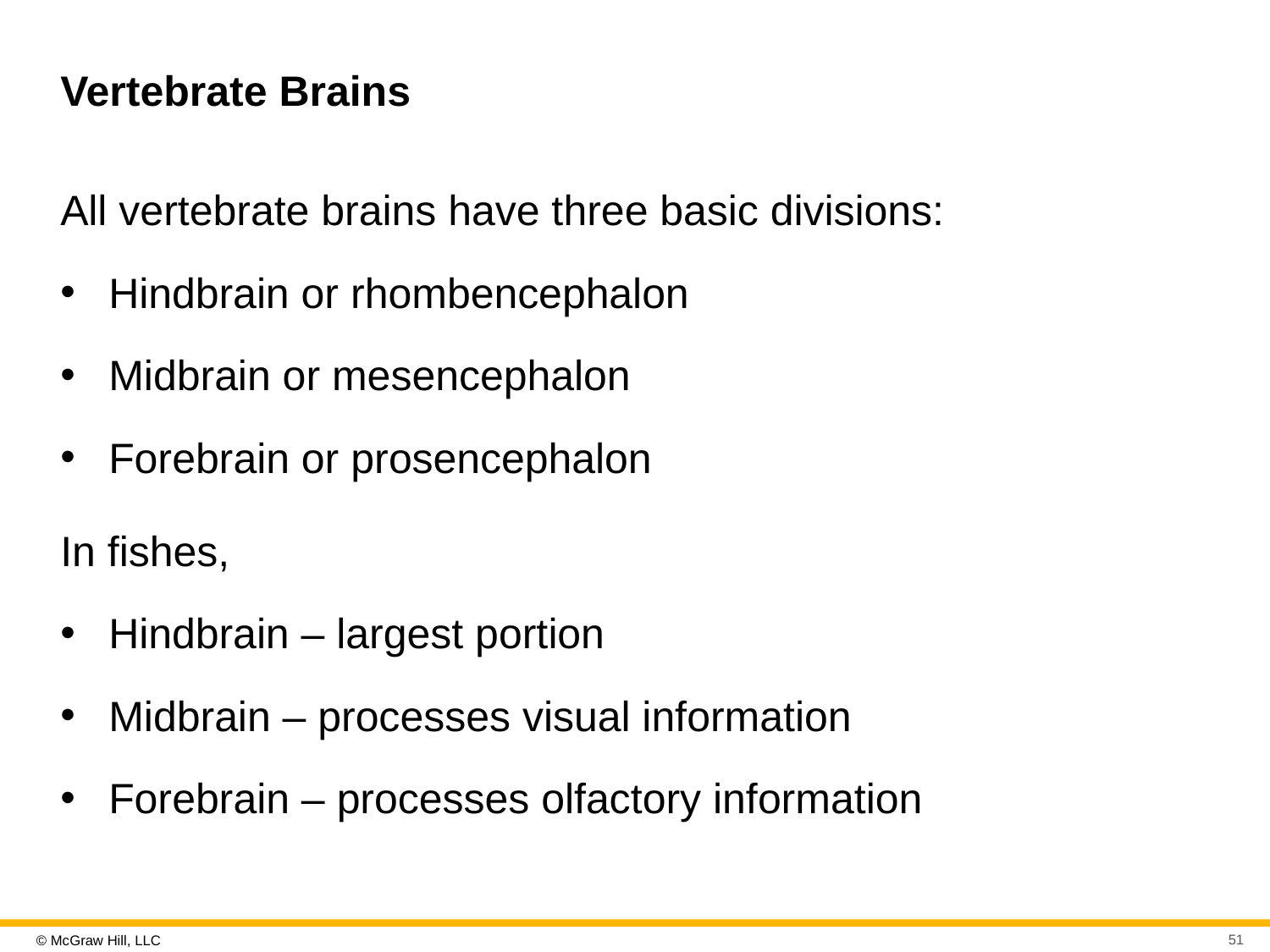

# Vertebrate Brains
All vertebrate brains have three basic divisions:
Hindbrain or rhombencephalon
Midbrain or mesencephalon
Forebrain or prosencephalon
In fishes,
Hindbrain – largest portion
Midbrain – processes visual information
Forebrain – processes olfactory information
51